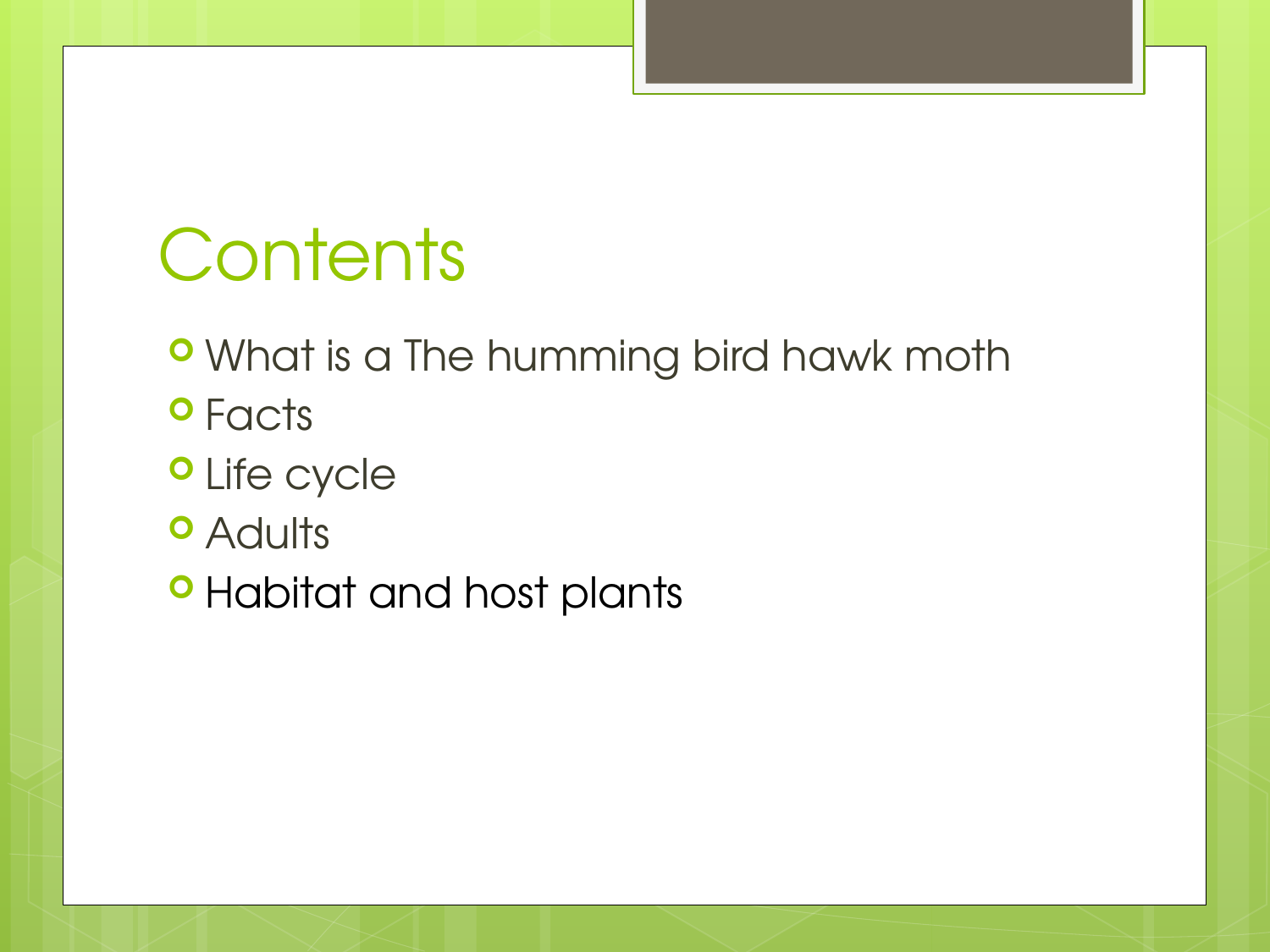

# Contents
What is a The humming bird hawk moth
Facts
Life cycle
Adults
Habitat and host plants